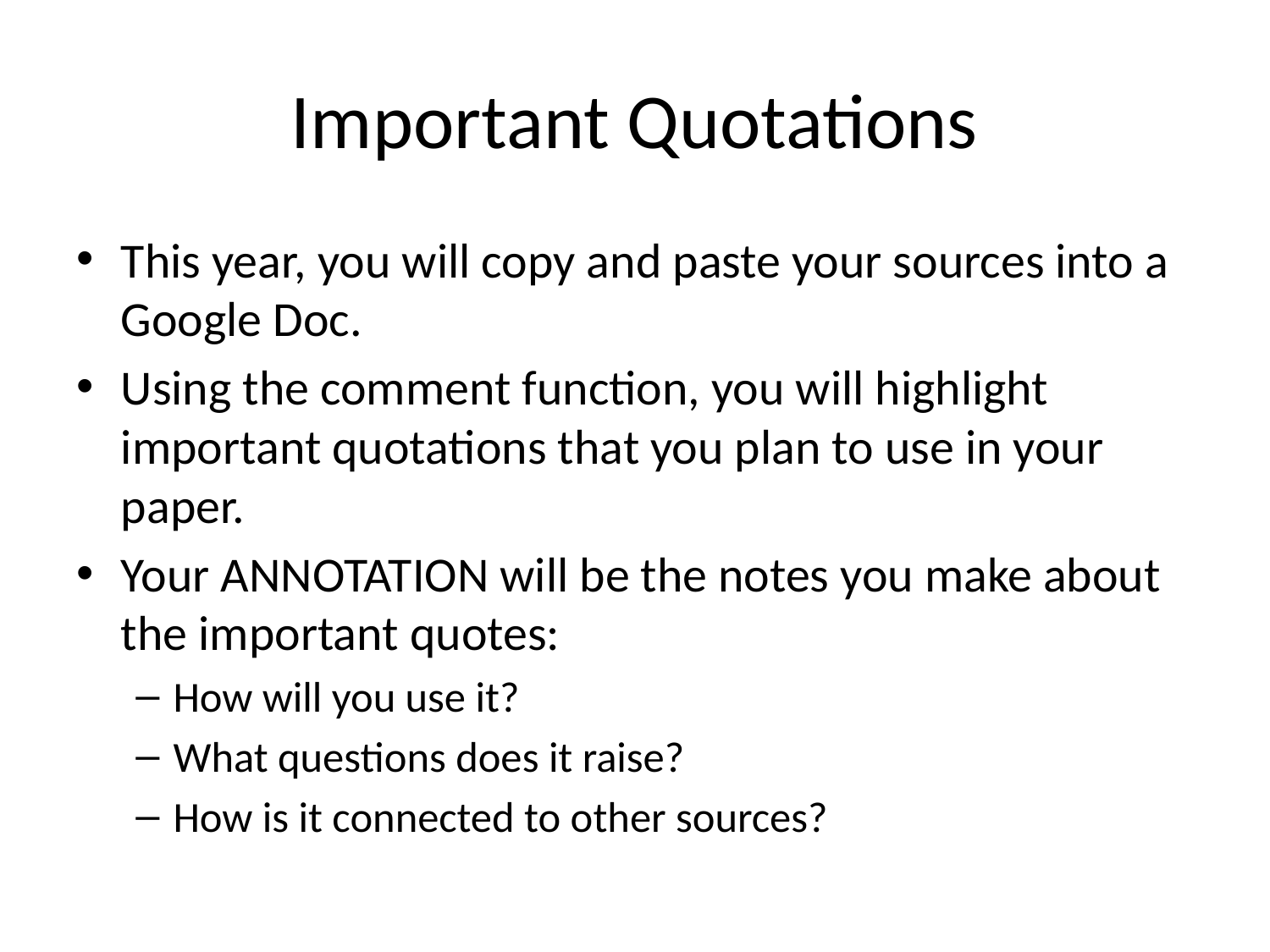

# Important Quotations
This year, you will copy and paste your sources into a Google Doc.
Using the comment function, you will highlight important quotations that you plan to use in your paper.
Your ANNOTATION will be the notes you make about the important quotes:
How will you use it?
What questions does it raise?
How is it connected to other sources?